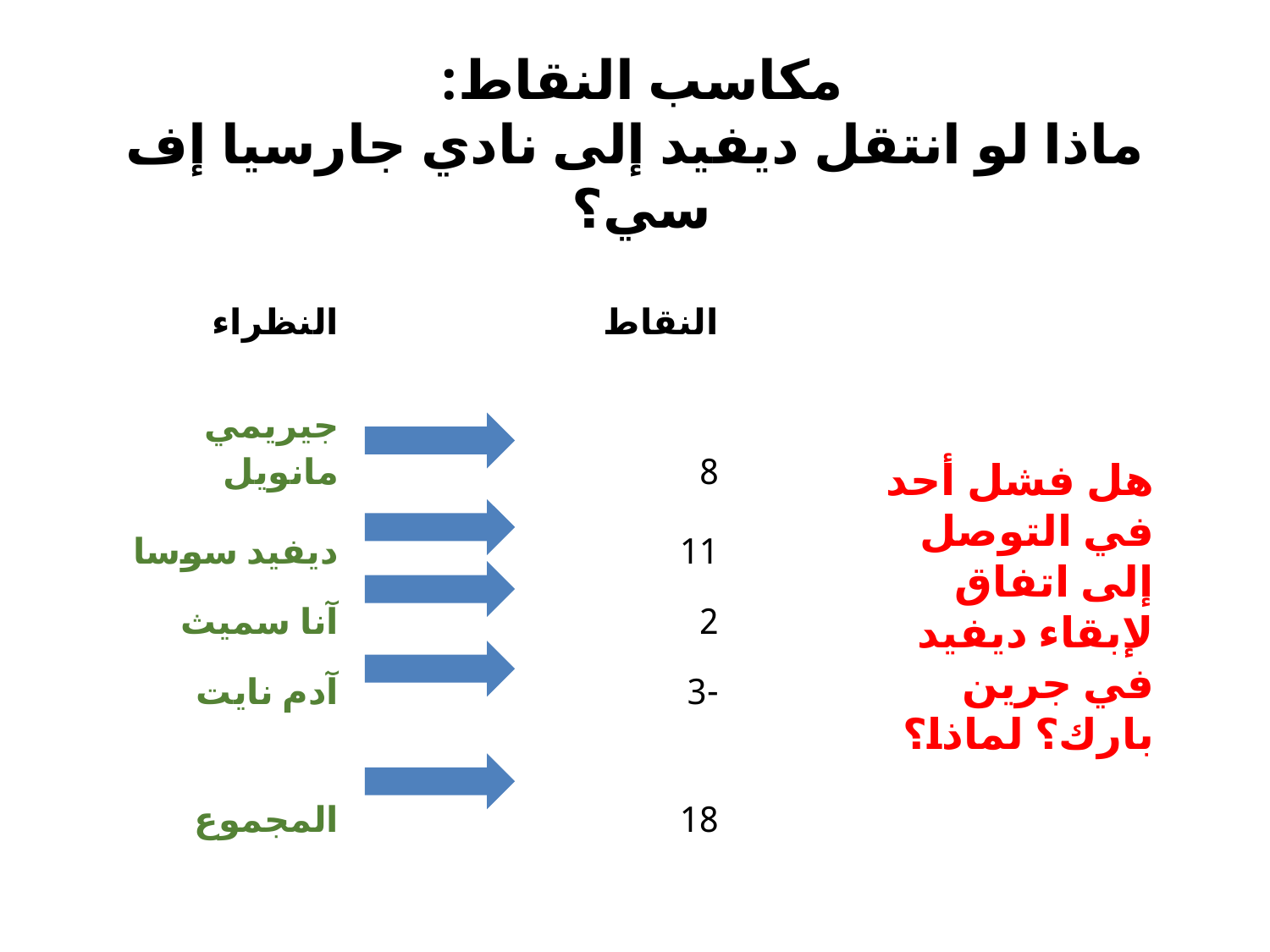

# مكاسب النقاط: ماذا لو انتقل ديفيد إلى نادي جارسيا إف سي؟
| النظراء | النقاط |
| --- | --- |
|  |  |
| جيريمي مانويل | 8 |
| ديفيد سوسا | 11 |
| آنا سميث | 2 |
| آدم نايت | -3 |
| المجموع | 18 |

هل فشل أحد في التوصل إلى اتفاق لإبقاء ديفيد في جرين بارك؟ لماذا؟